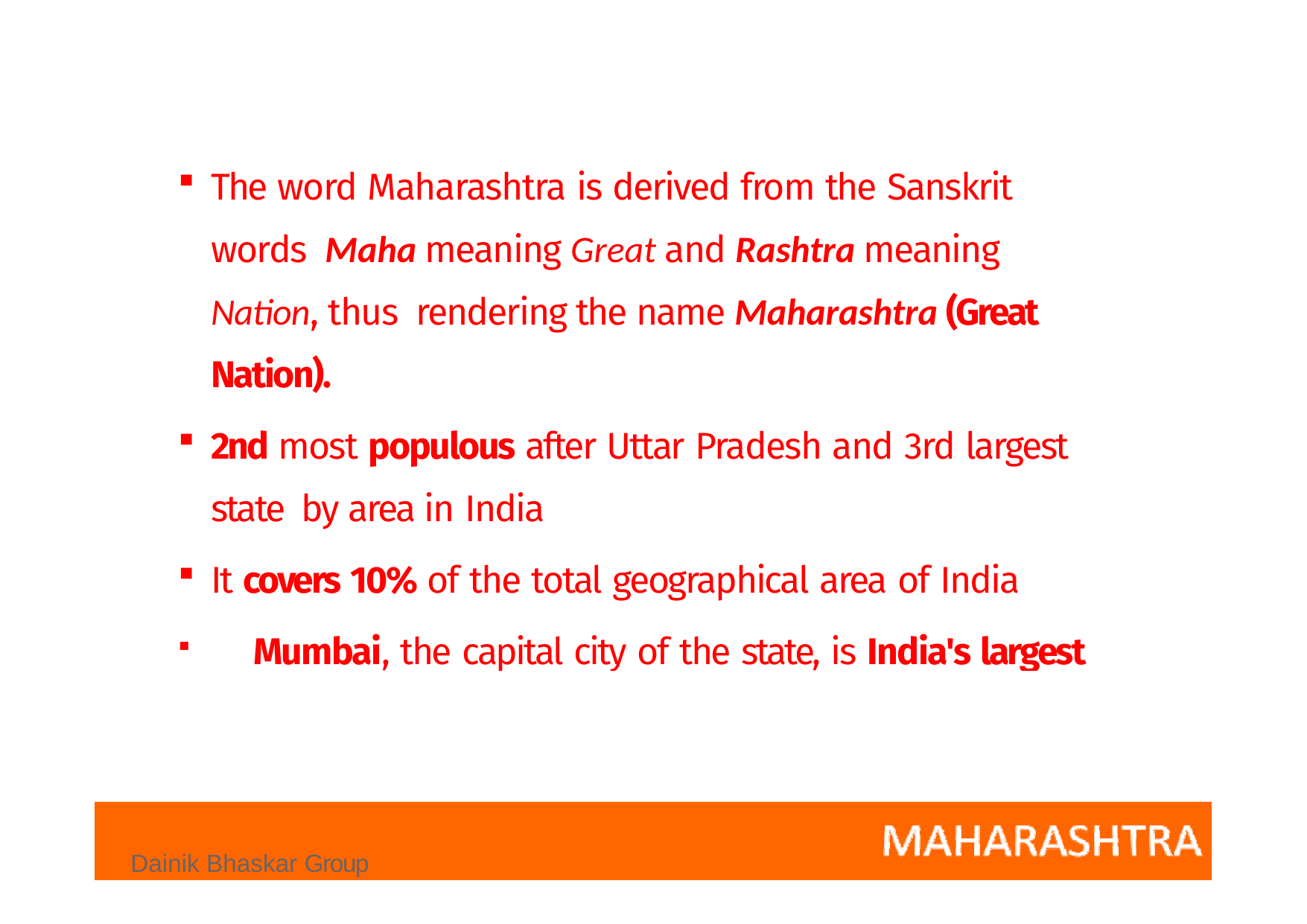

The word Maharashtra is derived from the Sanskrit words  Maha meaning Great and Rashtra meaning Nation, thus  rendering the name Maharashtra (Great Nation).
2nd most populous after Uttar Pradesh and 3rd largest state  by area in India
It covers 10% of the total geographical area of India
	Mumbai, the capital city of the state, is India's largest city  and the financial capital of the nation.

Dainik Bhaskar Group